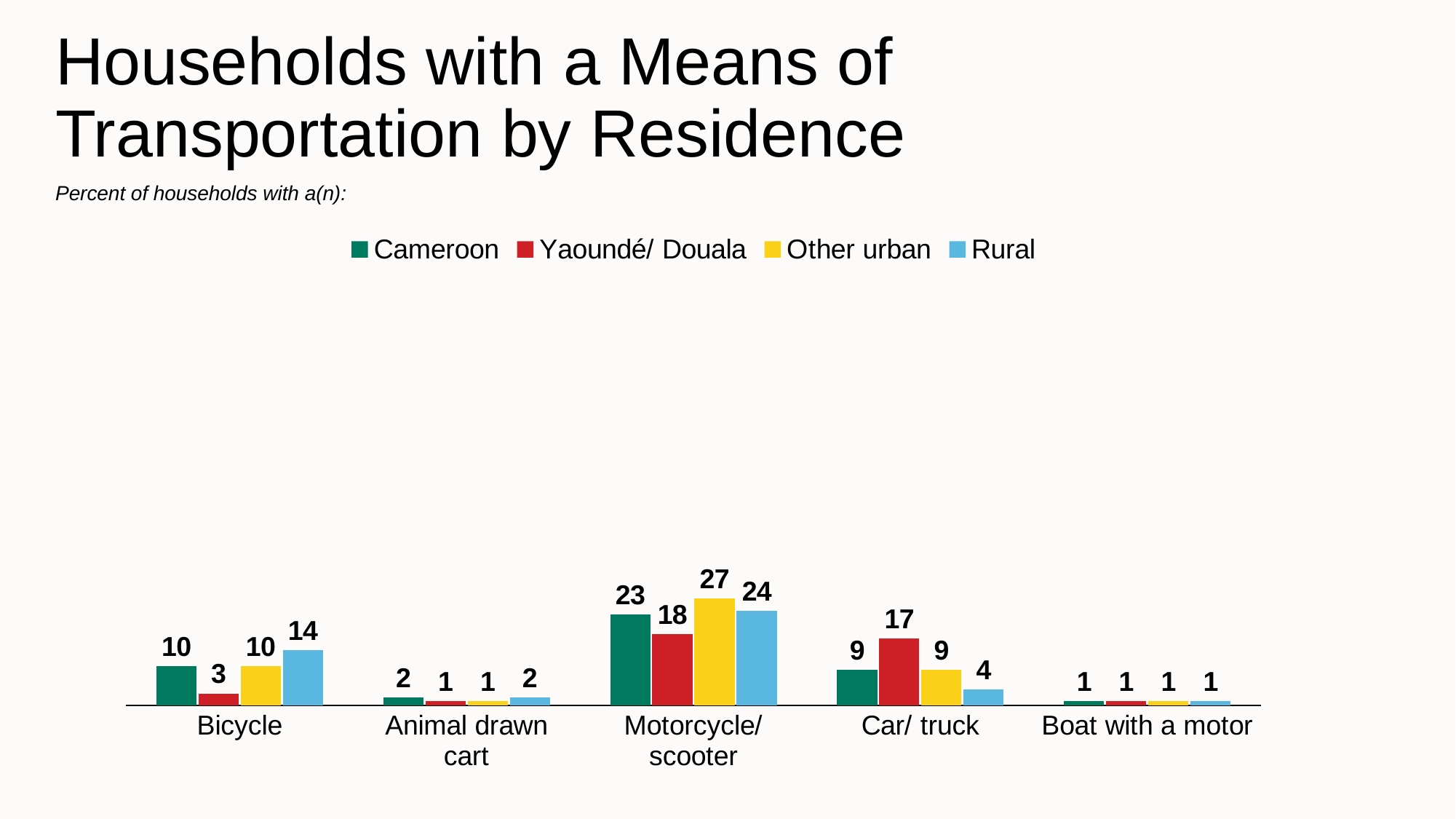

# Households with a Means of Transportation by Residence
Percent of households with a(n):

### Chart

| Category | Cameroon | Yaoundé/ Douala | Other urban | Rural |
|---|---|---|---|---|
| Bicycle | 10.0 | 3.0 | 10.0 | 14.0 |
| Animal drawn cart | 2.0 | 1.0 | 1.0 | 2.0 |
| Motorcycle/ scooter | 23.0 | 18.0 | 27.0 | 24.0 |
| Car/ truck | 9.0 | 17.0 | 9.0 | 4.0 |
| Boat with a motor | 1.0 | 1.0 | 1.0 | 1.0 |